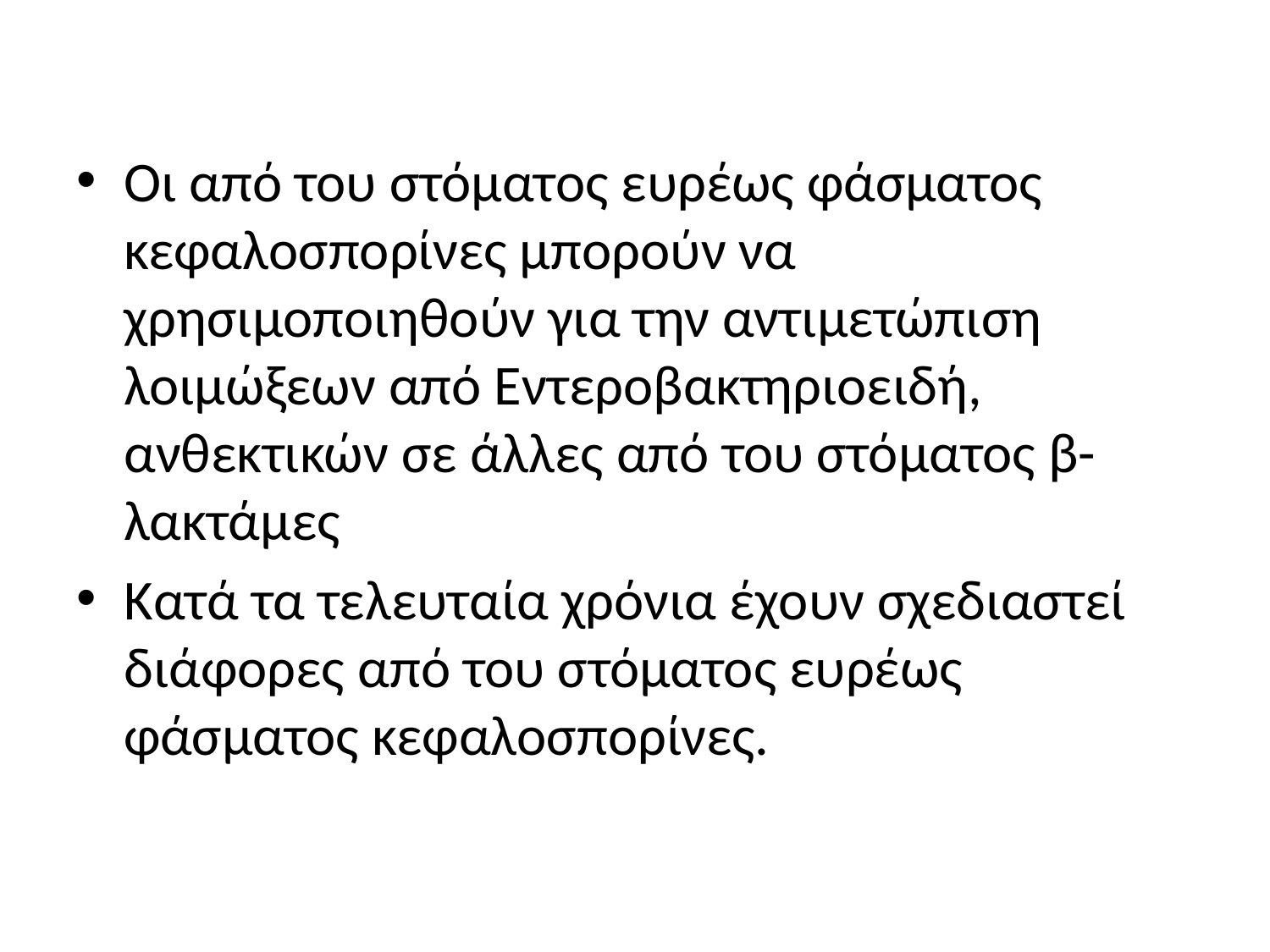

Οι από του στόματος ευρέως φάσματος κεφαλοσπορίνες μπορούν να χρησιμοποιηθούν για την αντιμετώπιση λοιμώξεων από Εντεροβακτηριοειδή, ανθεκτικών σε άλλες από του στόματος β-λακτάμες
Κατά τα τελευταία χρόνια έχουν σχεδιαστεί διάφορες από του στόματος ευρέως φάσματος κεφαλοσπορίνες.